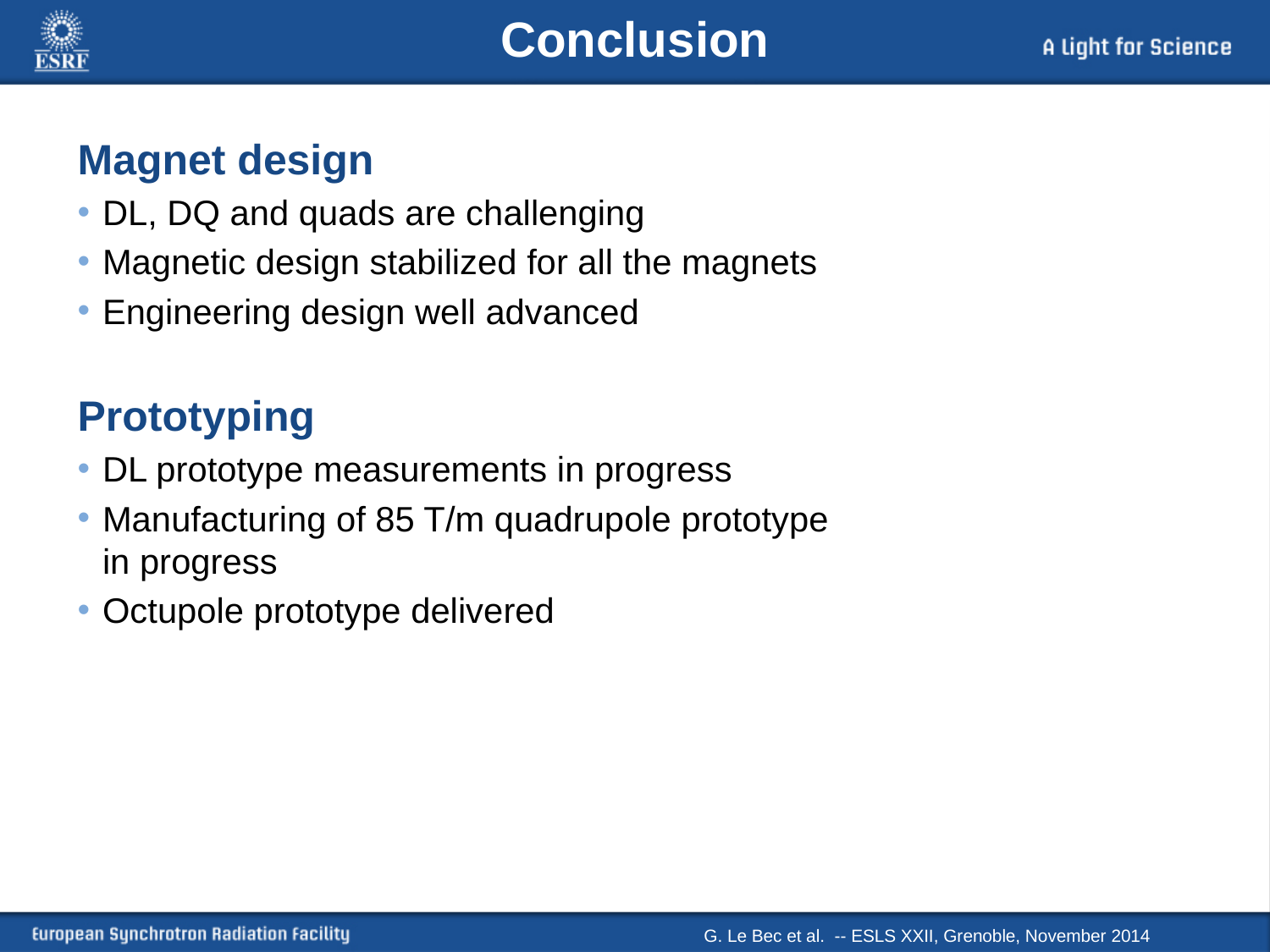

# Conclusion
Magnet design
DL, DQ and quads are challenging
Magnetic design stabilized for all the magnets
Engineering design well advanced

Prototyping
DL prototype measurements in progress
Manufacturing of 85 T/m quadrupole prototype in progress
Octupole prototype delivered
G. Le Bec et al.  -- ESLS XXII, Grenoble, November 2014